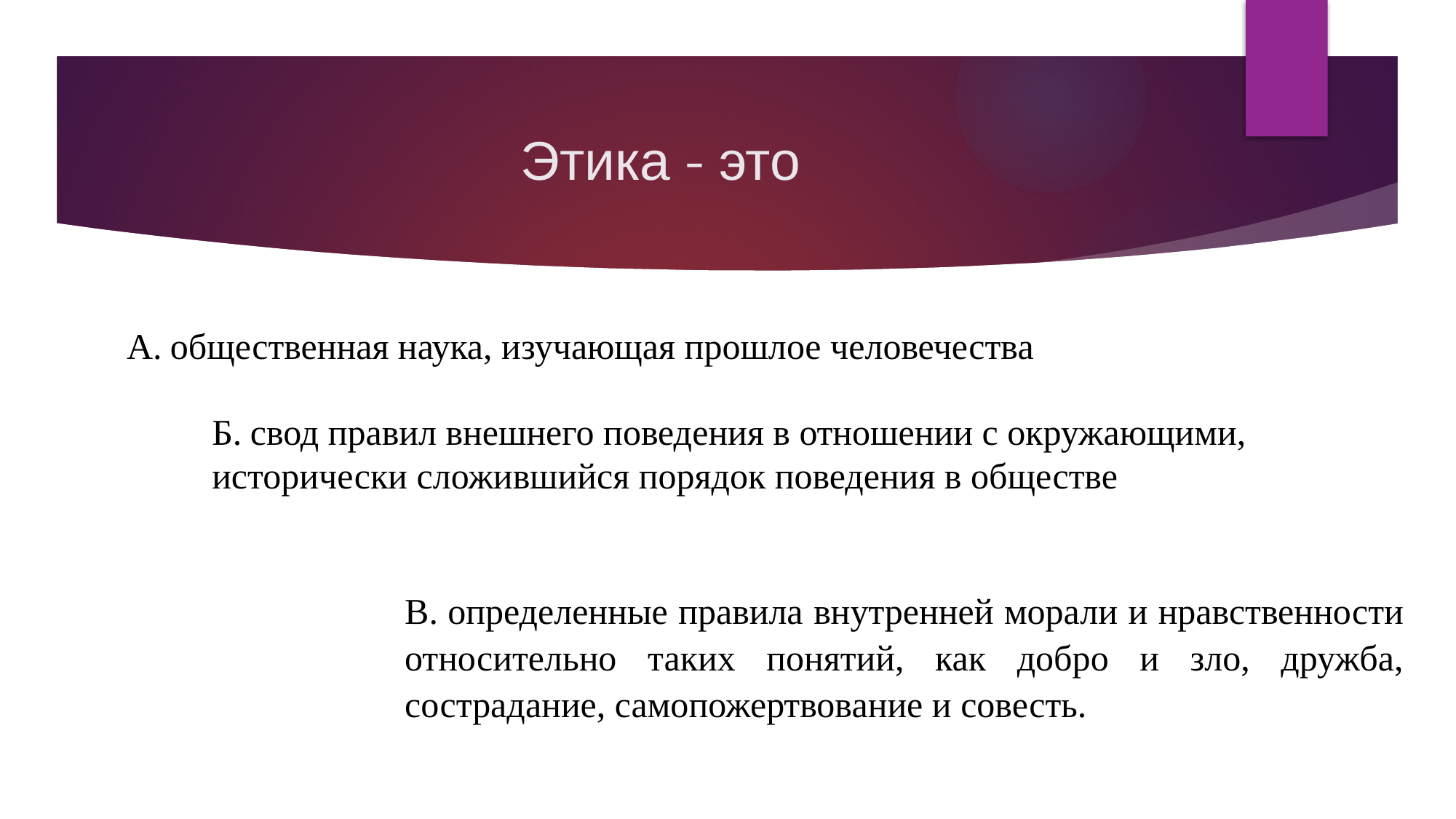

# Этика - это
А. общественная наука, изучающая прошлое человечества
Б. свод правил внешнего поведения в отношении с окружающими, исторически сложившийся порядок поведения в обществе
В. определенные правила внутренней морали и нравственности относительно таких понятий, как добро и зло, дружба, сострадание, самопожертвование и совесть.